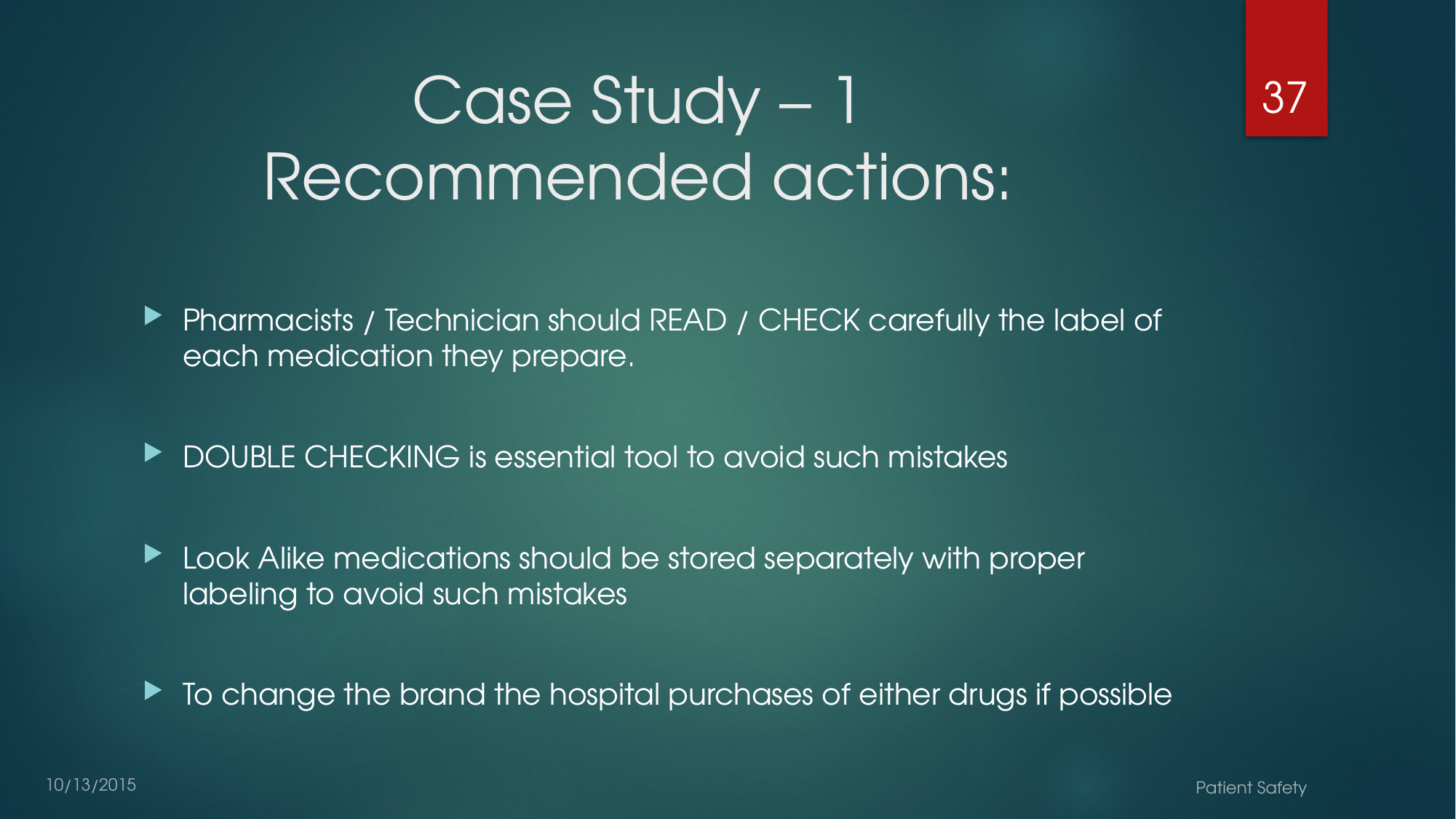

37
# Case Study – 1 Recommended actions:

Pharmacists / Technician should READ / CHECK carefully the label of each medication they prepare.

DOUBLE CHECKING is essential tool to avoid such mistakes

Look Alike medications should be stored separately with proper labeling to avoid such mistakes

To change the brand the hospital purchases of either drugs if possible

10/13/2015
Patient Safety